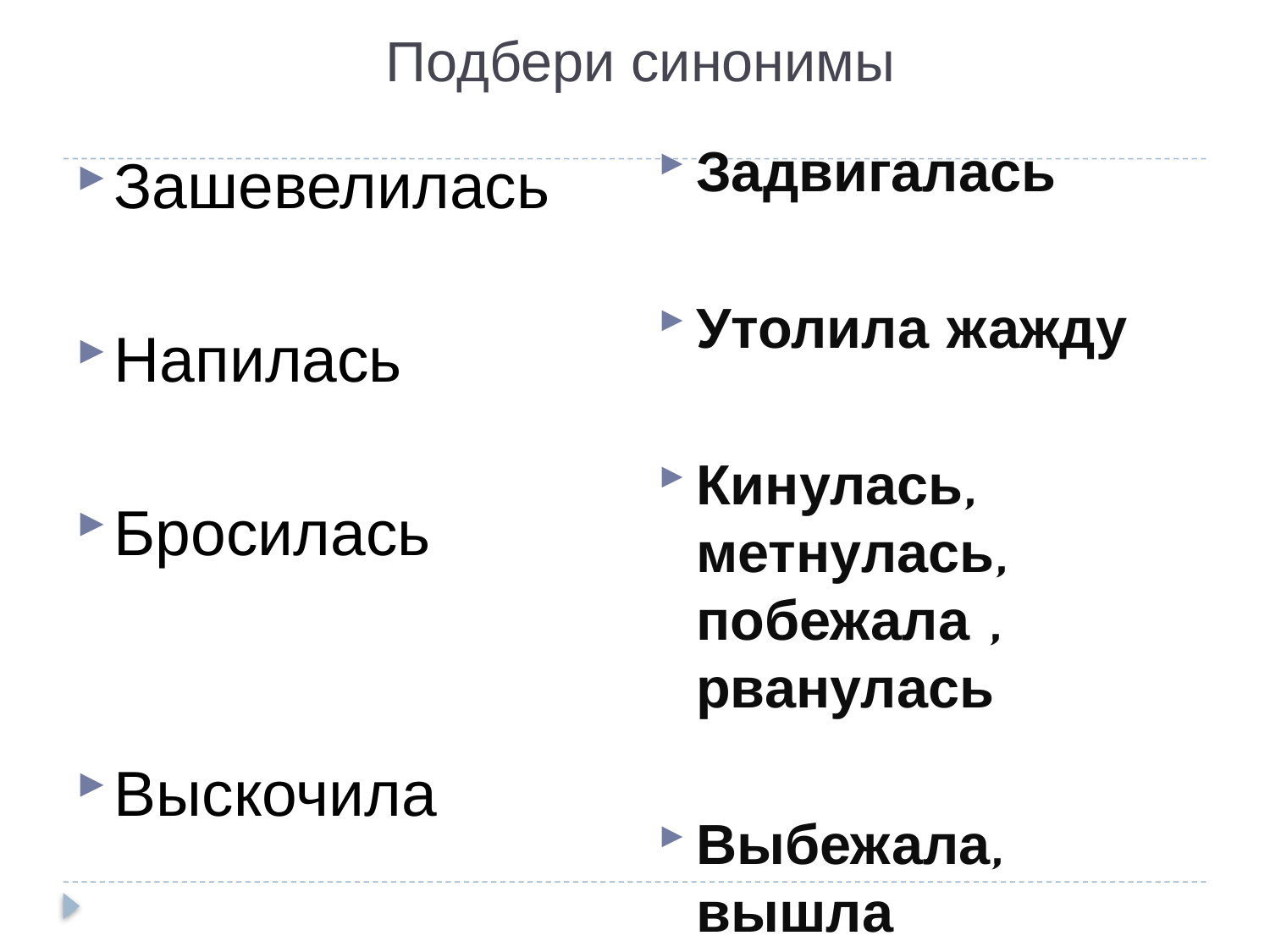

# Подбери синонимы
Задвигалась

Утолила жажду

Кинулась, метнулась, побежала , рванулась

Выбежала, вышла
Зашевелилась

Напилась

Бросилась

Выскочила